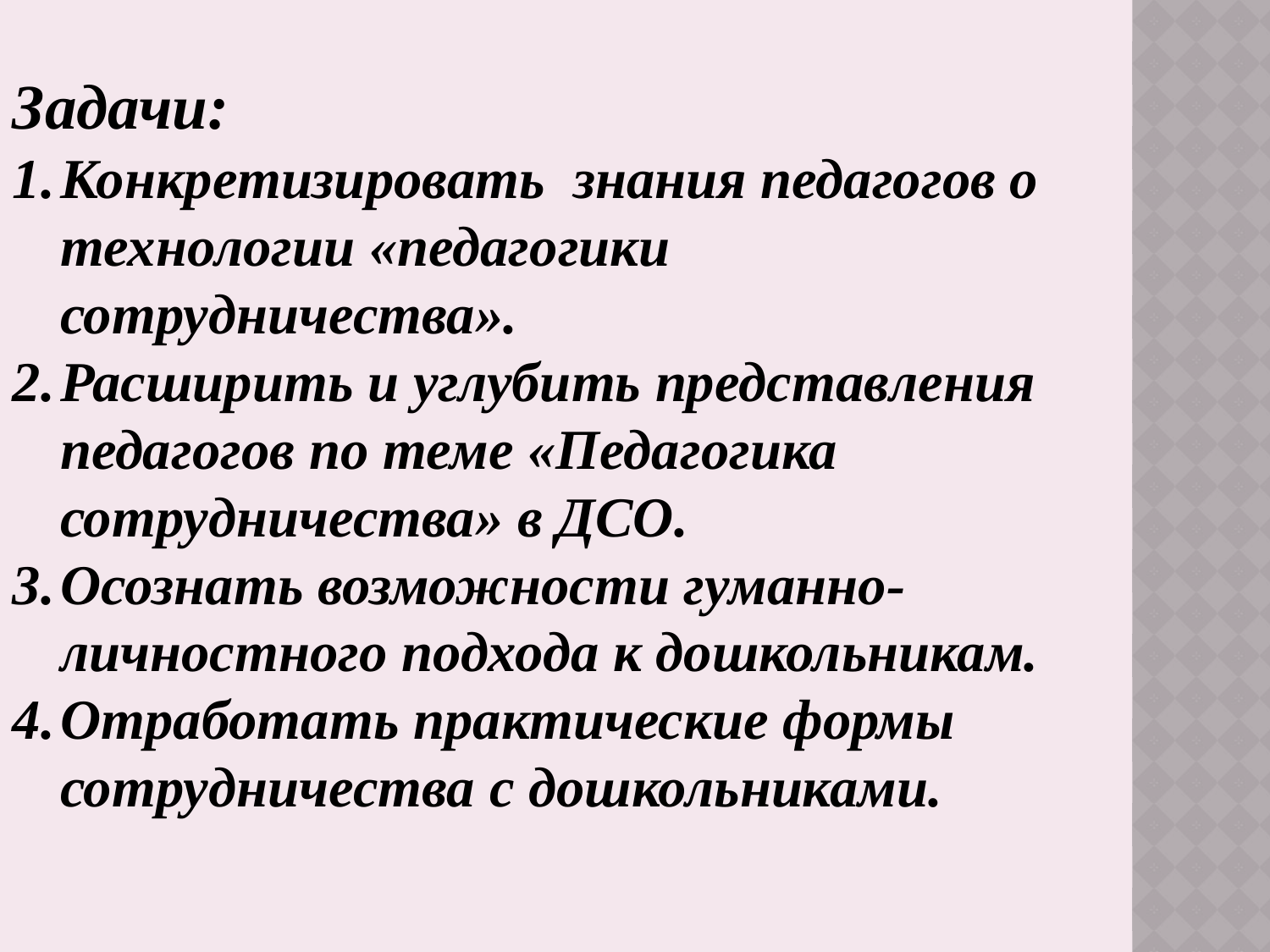

Задачи:
Конкретизировать  знания педагогов о технологии «педагогики сотрудничества».
Расширить и углубить представления педагогов по теме «Педагогика сотрудничества» в ДСО.
Осознать возможности гуманно-личностного подхода к дошкольникам.
Отработать практические формы сотрудничества с дошкольниками.